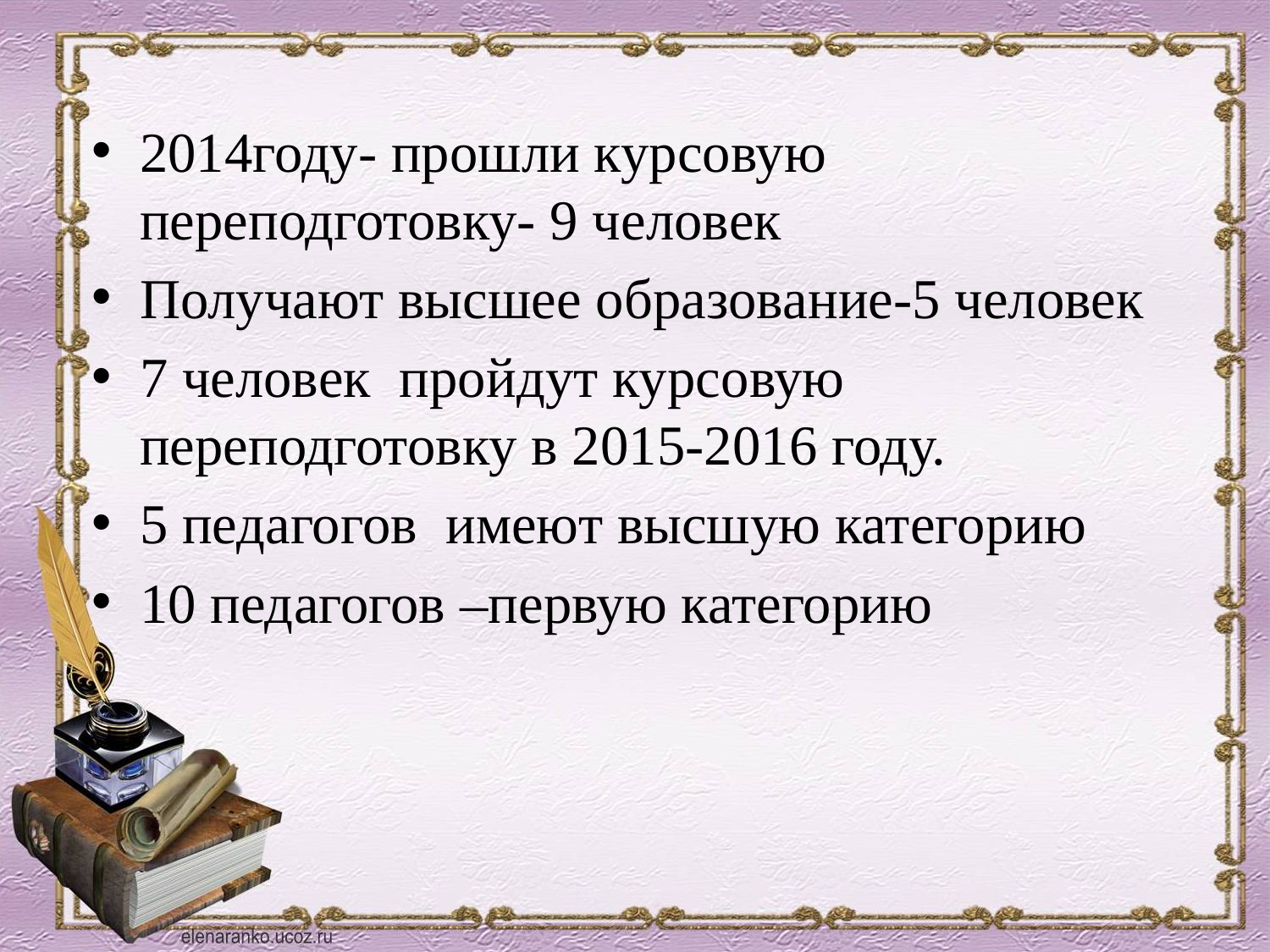

2014году- прошли курсовую переподготовку- 9 человек
Получают высшее образование-5 человек
7 человек  пройдут курсовую переподготовку в 2015-2016 году.
5 педагогов  имеют высшую категорию
10 педагогов –первую категорию